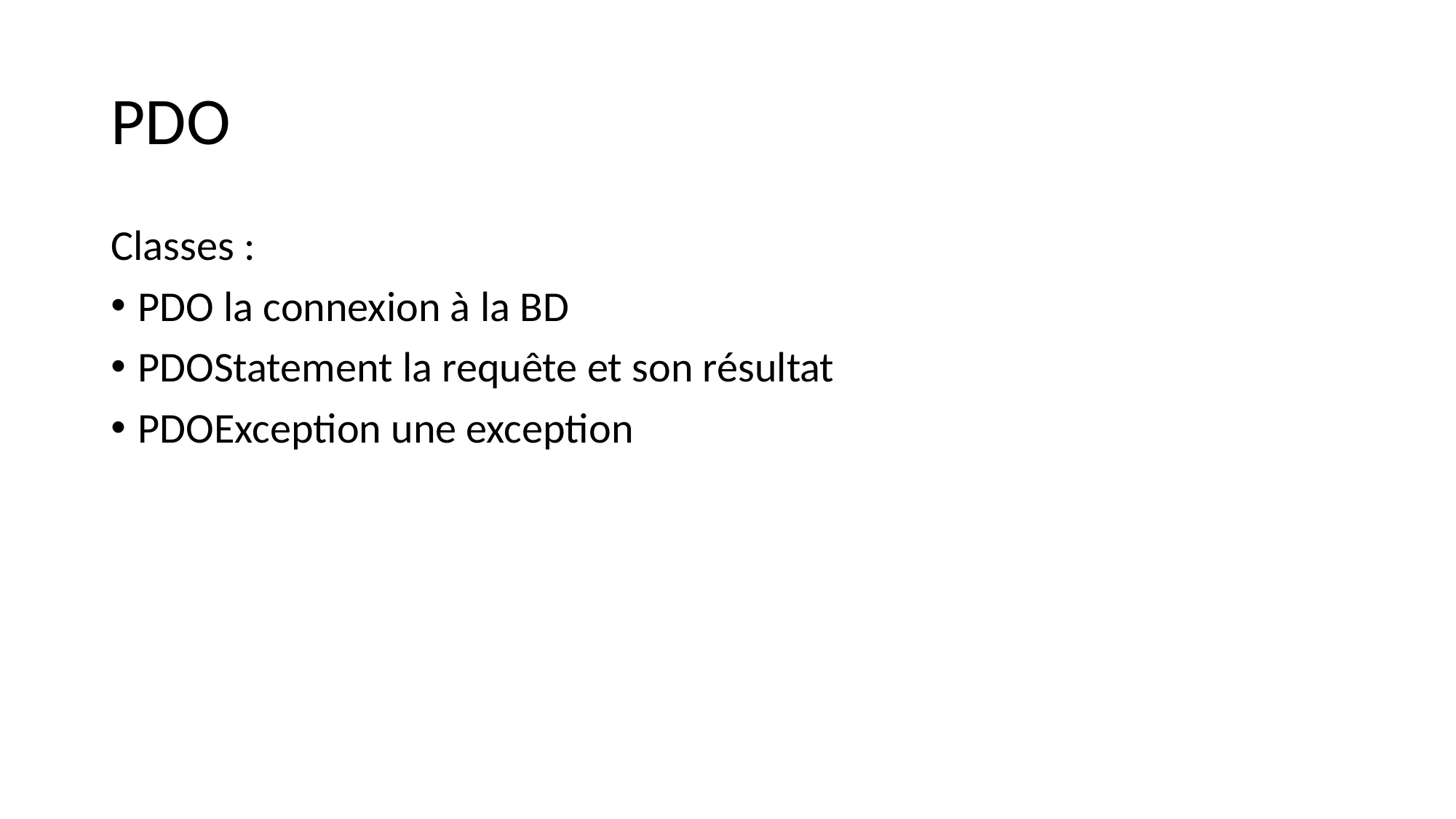

# PDO
Classes :
PDO la connexion à la BD
PDOStatement la requête et son résultat
PDOException une exception